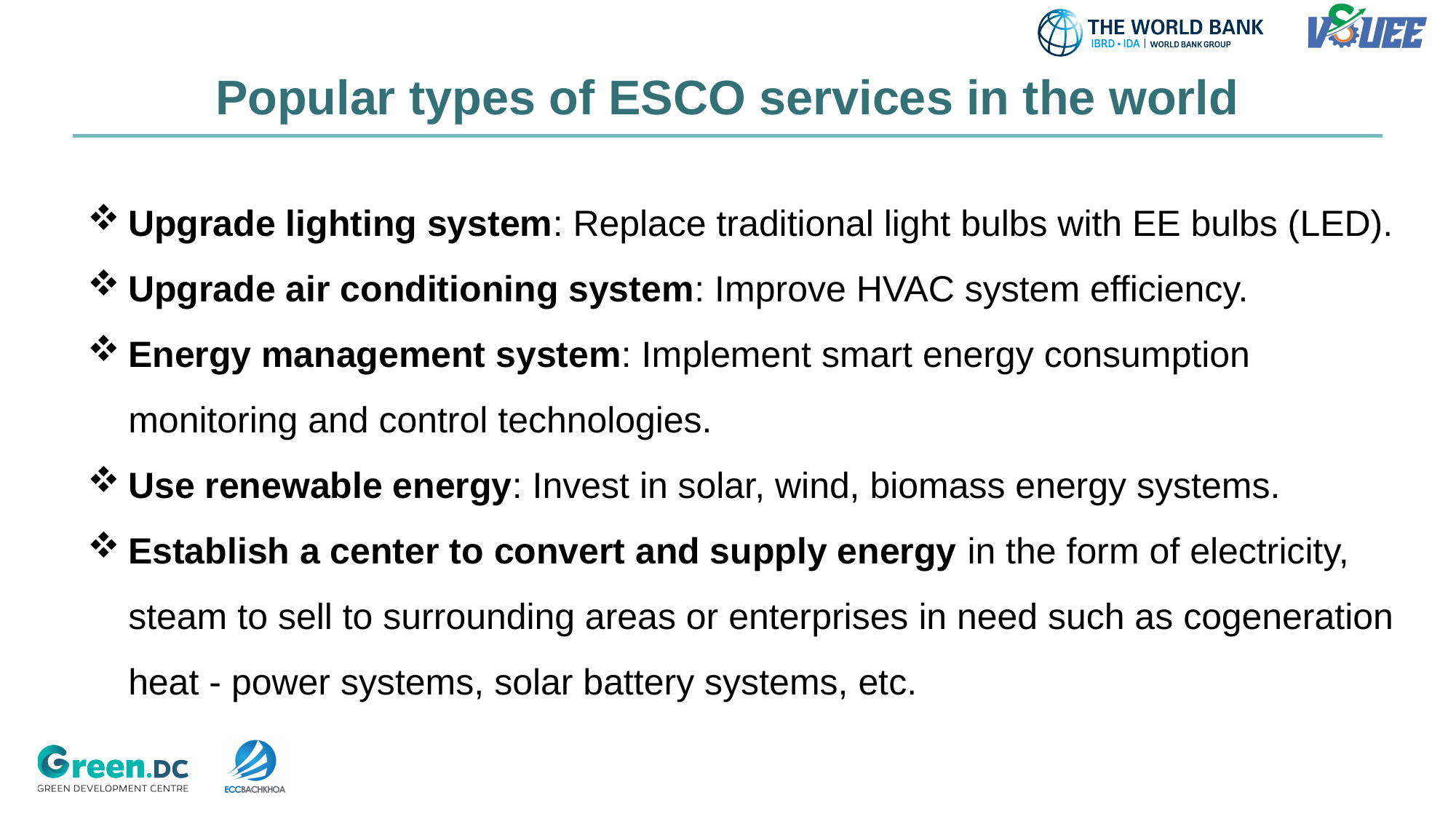

# Popular types of ESCO services in the world
Upgrade lighting system: Replace traditional light bulbs with EE bulbs (LED).
Upgrade air conditioning system: Improve HVAC system efficiency.
Energy management system: Implement smart energy consumption monitoring and control technologies.
Use renewable energy: Invest in solar, wind, biomass energy systems.
Establish a center to convert and supply energy in the form of electricity, steam to sell to surrounding areas or enterprises in need such as cogeneration heat - power systems, solar battery systems, etc.